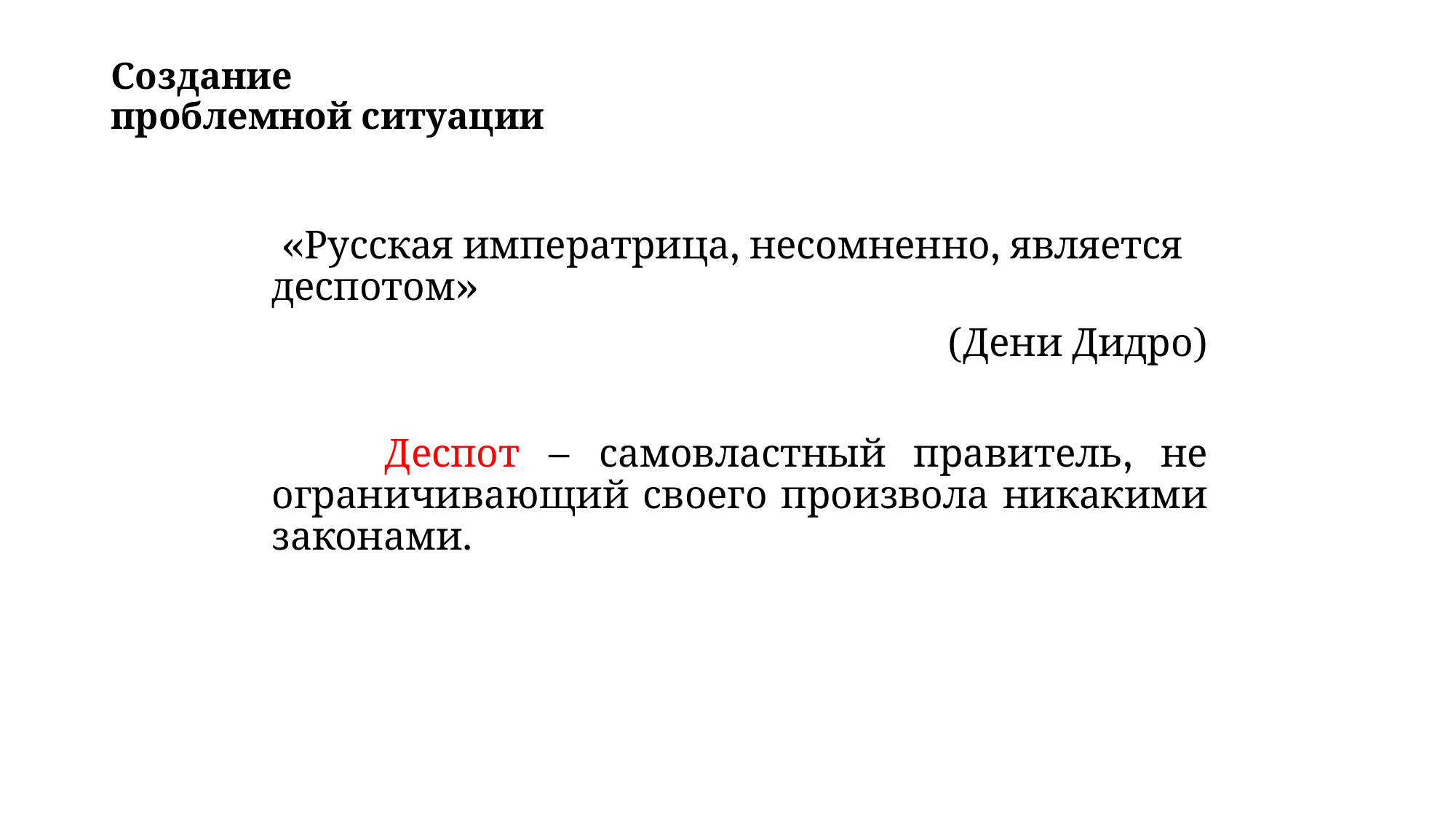

# Создание проблемной ситуации
    «Русская императрица, несомненно, является деспотом»
(Дени Дидро)

     Деспот – самовластный правитель, не ограничивающий своего произвола никакими законами.